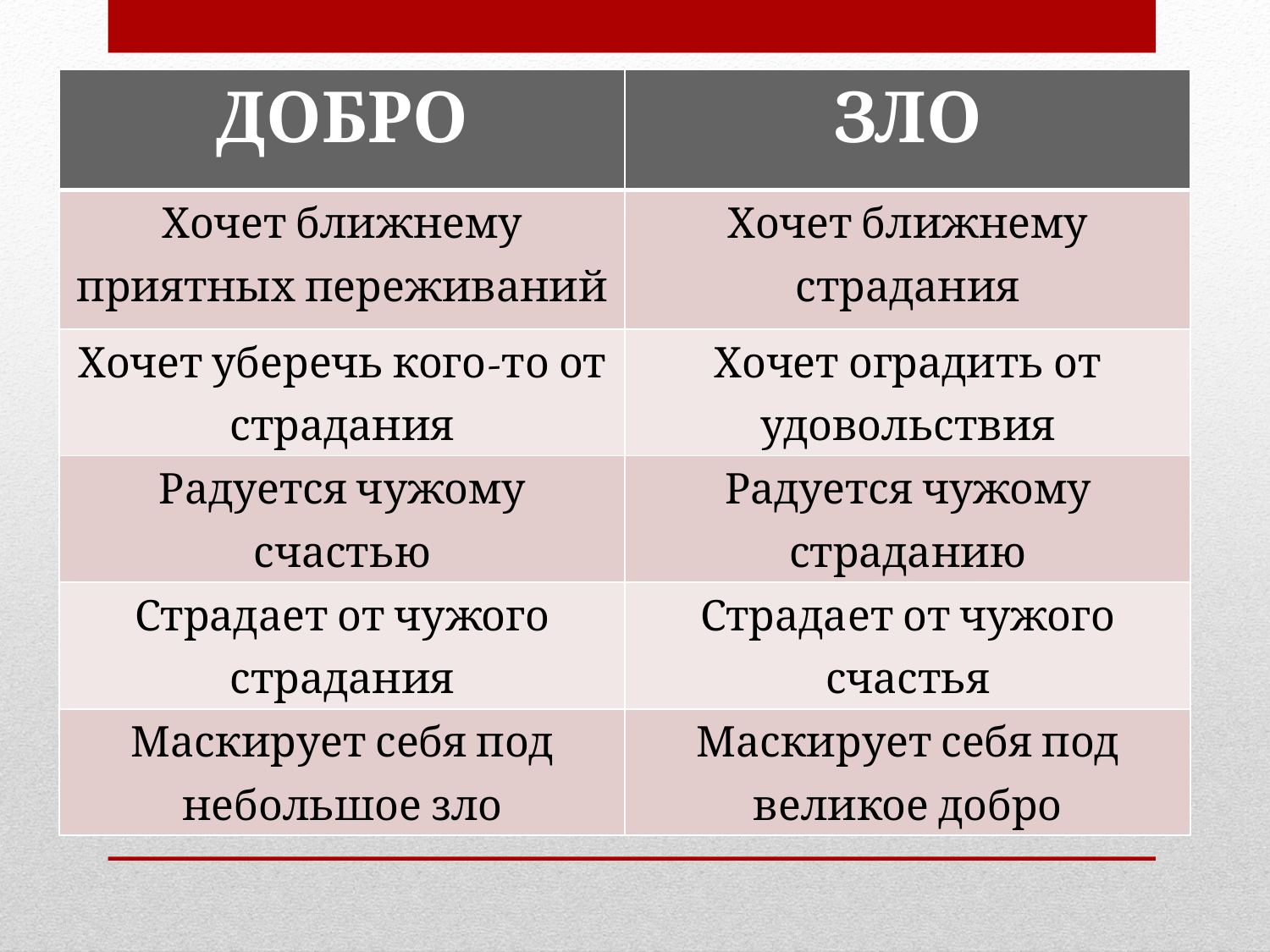

| ДОБРО | ЗЛО |
| --- | --- |
| Хочет ближнему приятных переживаний | Хочет ближнему страдания |
| Хочет уберечь кого-то от страдания | Хочет оградить от удовольствия |
| Радуется чужому счастью | Радуется чужому страданию |
| Страдает от чужого страдания | Страдает от чужого счастья |
| Маскирует себя под небольшое зло | Маскирует себя под великое добро |